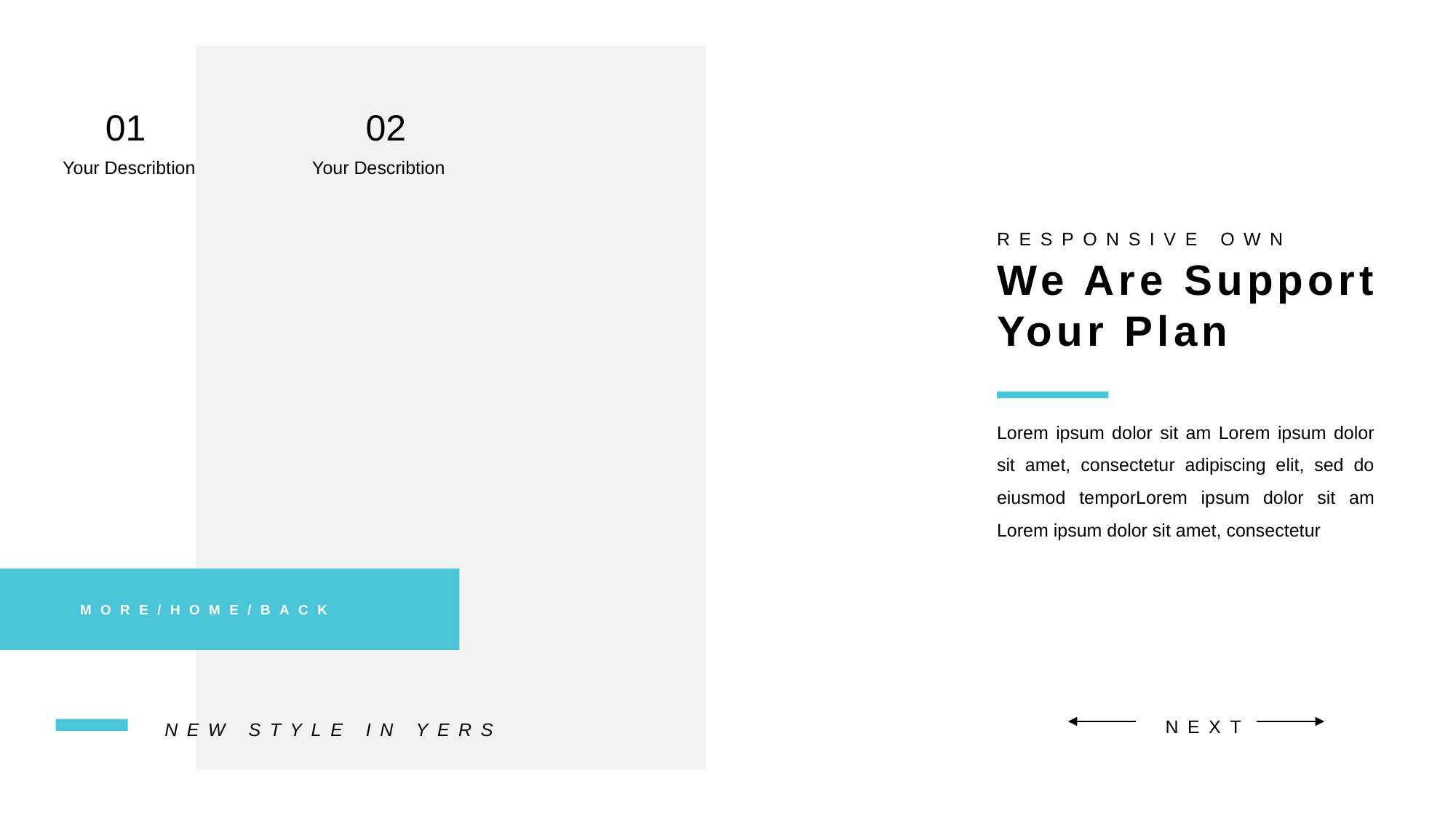

01
02
Your Describtion
Your Describtion
RESPONSIVE OWN
We Are Support
Your Plan

Lorem ipsum dolor sit am Lorem ipsum dolor sit amet, consectetur adipiscing elit, sed do eiusmod temporLorem ipsum dolor sit am Lorem ipsum dolor sit amet, consectetur

MORE/HOME/BACK

NEXT
NEW STYLE IN YERS